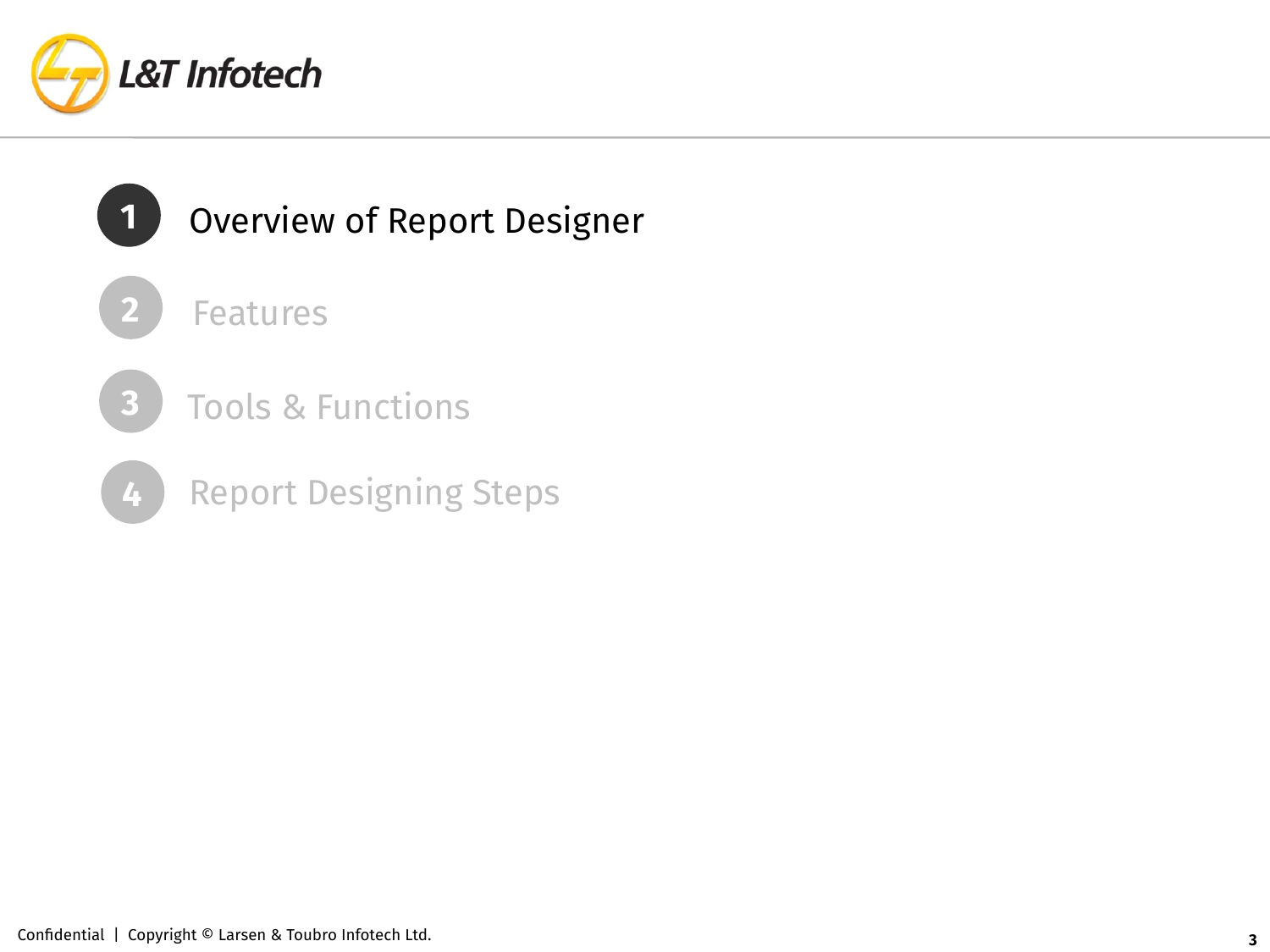

1
Overview of Report Designer
2
Features
3
Tools & Functions
4
Report Designing Steps
Confidential  |  Copyright © Larsen & Toubro Infotech Ltd.
3